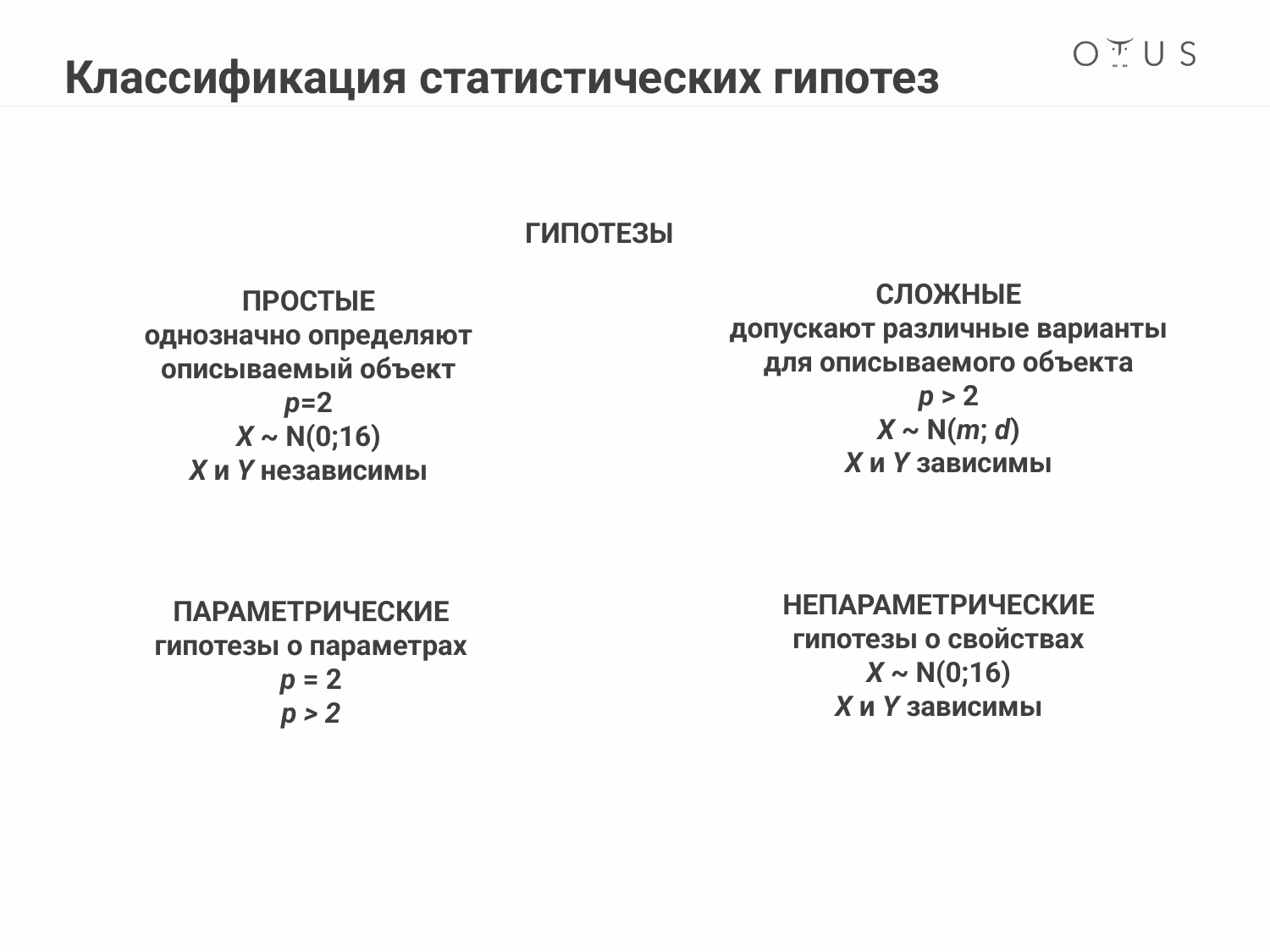

Классификация статистических гипотез
ГИПОТЕЗЫ
ПРОСТЫЕ
однозначно определяют описываемый объект
p=2
X ~ N(0;16)
X и Y независимы

СЛОЖНЫЕ
допускают различные варианты для описываемого объекта
p > 2
X ~ N(m; d)
X и Y зависимы

ПАРАМЕТРИЧЕСКИЕ
гипотезы о параметрах
p = 2
p > 2
НЕПАРАМЕТРИЧЕСКИЕ
гипотезы о свойствах
X ~ N(0;16)
X и Y зависимы